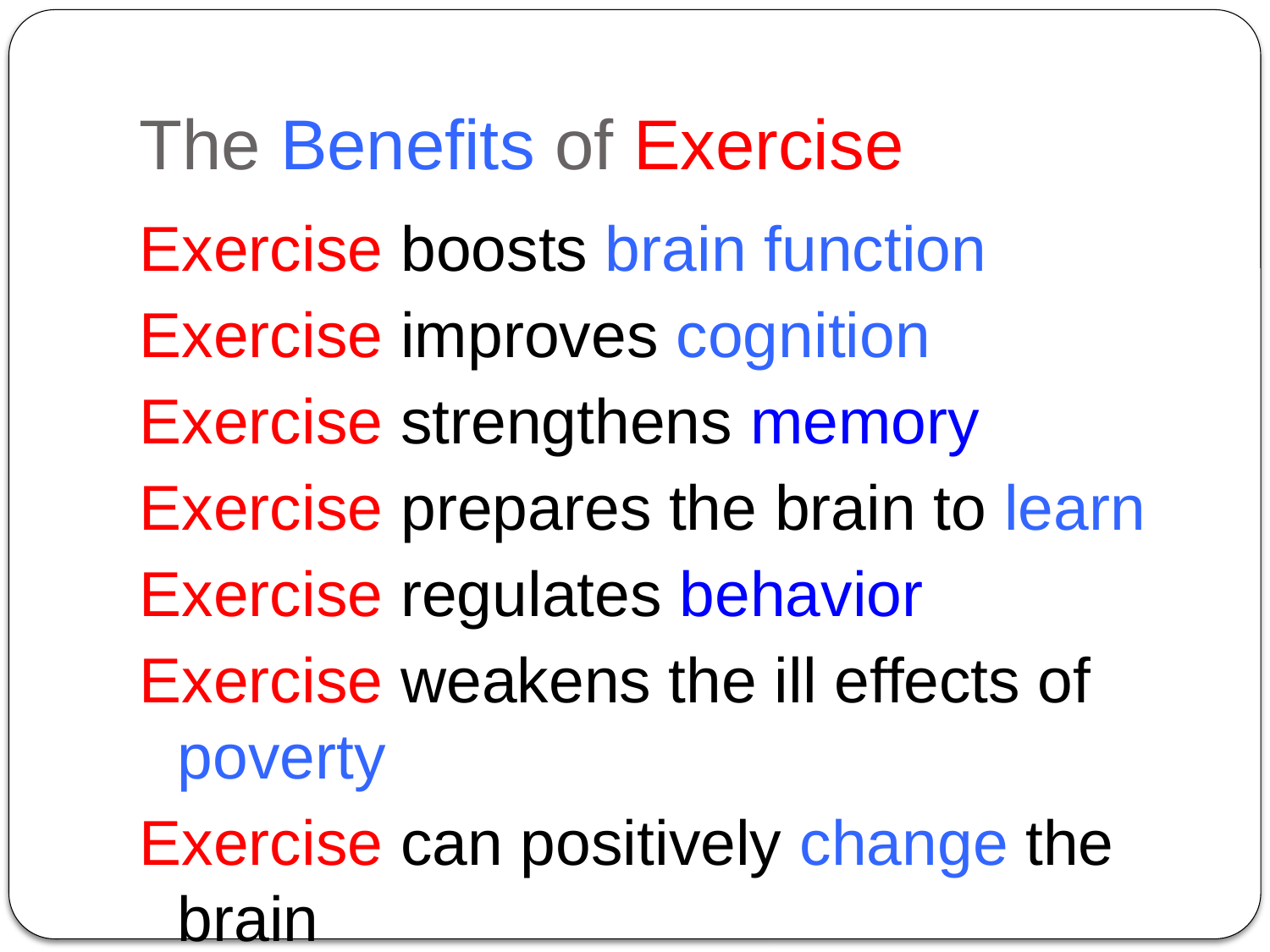

# The Benefits of Exercise
Exercise boosts brain function
Exercise improves cognition
Exercise strengthens memory
Exercise prepares the brain to learn
Exercise regulates behavior
Exercise weakens the ill effects of poverty
Exercise can positively change the brain